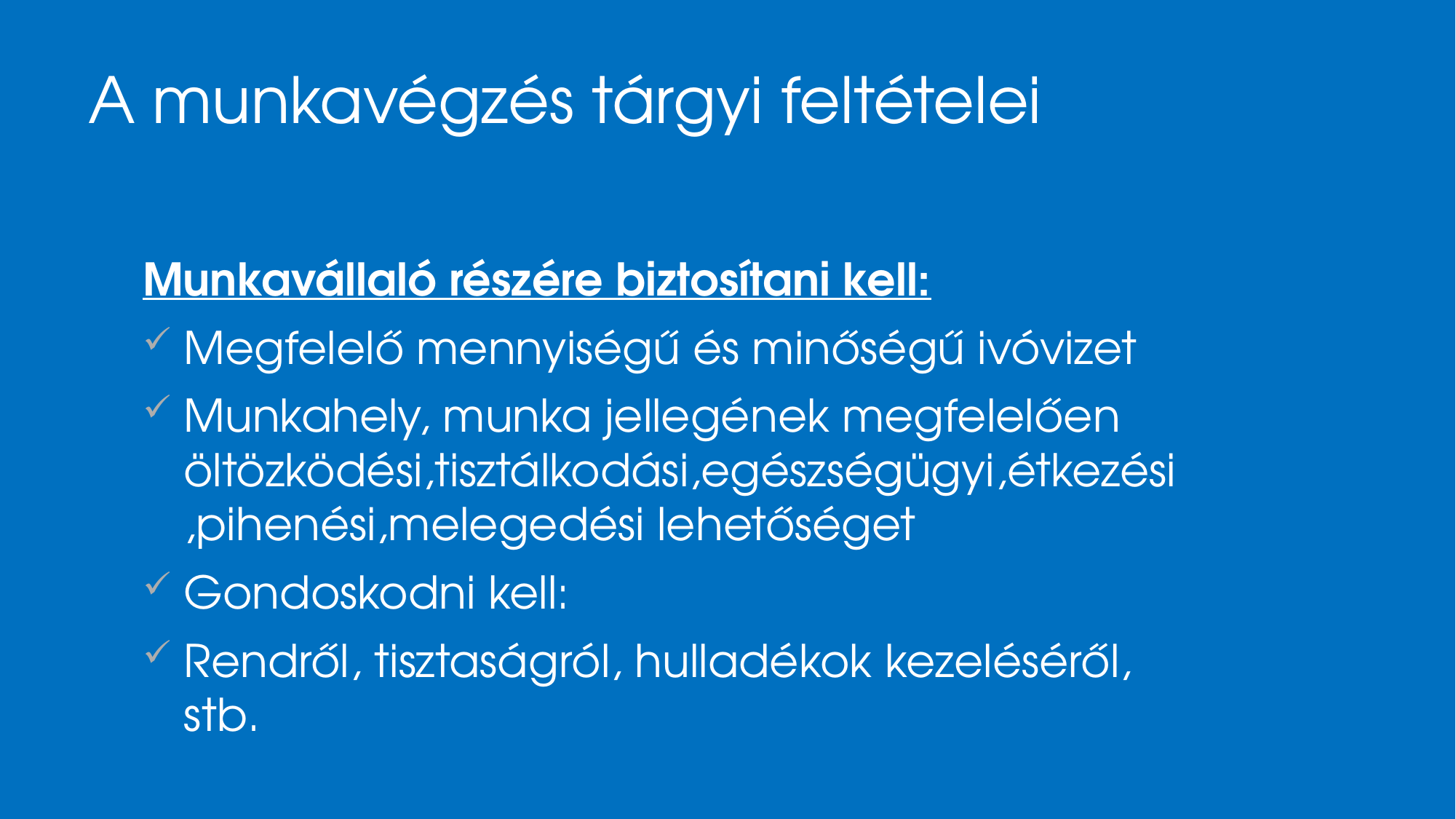

# A munkavégzés tárgyi feltételei
Munkavállaló részére biztosítani kell:
Megfelelő mennyiségű és minőségű ivóvizet
Munkahely, munka jellegének megfelelően öltözködési,tisztálkodási,egészségügyi,étkezési,pihenési,melegedési lehetőséget
Gondoskodni kell:
Rendről, tisztaságról, hulladékok kezeléséről, stb.